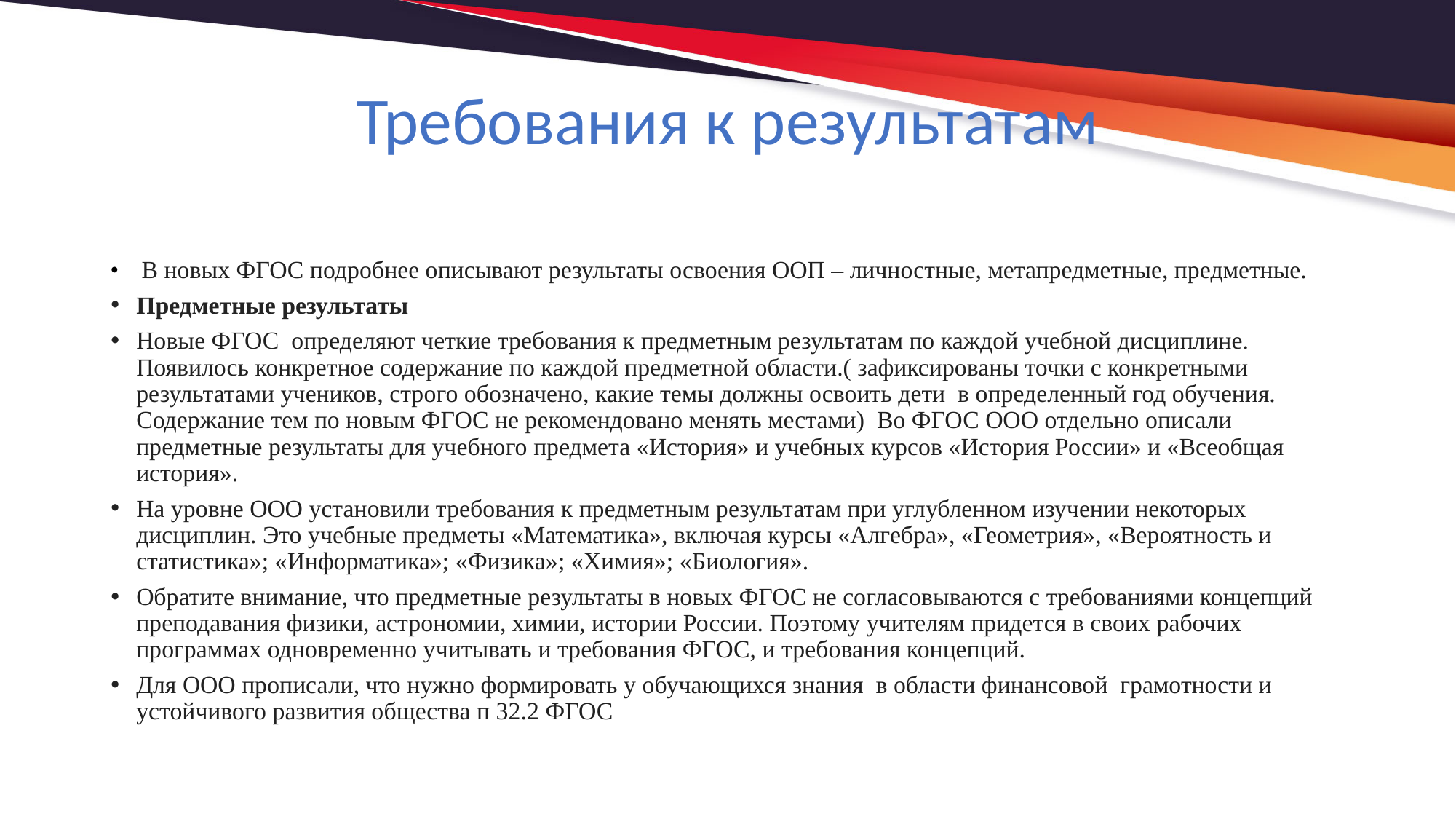

# Требования к результатам

 В новых ФГОС подробнее описывают результаты освоения ООП – личностные, метапредметные, предметные.
Предметные результаты
Новые ФГОС  определяют четкие требования к предметным результатам по каждой учебной дисциплине. Появилось конкретное содержание по каждой предметной области.( зафиксированы точки с конкретными результатами учеников, строго обозначено, какие темы должны освоить дети  в определенный год обучения. Содержание тем по новым ФГОС не рекомендовано менять местами)  Во ФГОС ООО отдельно описали предметные результаты для учебного предмета «История» и учебных курсов «История России» и «Всеобщая история».
На уровне ООО установили требования к предметным результатам при углубленном изучении некоторых дисциплин. Это учебные предметы «Математика», включая курсы «Алгебра», «Геометрия», «Вероятность и статистика»; «Информатика»; «Физика»; «Химия»; «Биология».
Обратите внимание, что предметные результаты в новых ФГОС не согласовываются с требованиями концепций преподавания физики, астрономии, химии, истории России. Поэтому учителям придется в своих рабочих программах одновременно учитывать и требования ФГОС, и требования концепций.
Для ООО прописали, что нужно формировать у обучающихся знания  в области финансовой  грамотности и устойчивого развития общества п 32.2 ФГОС